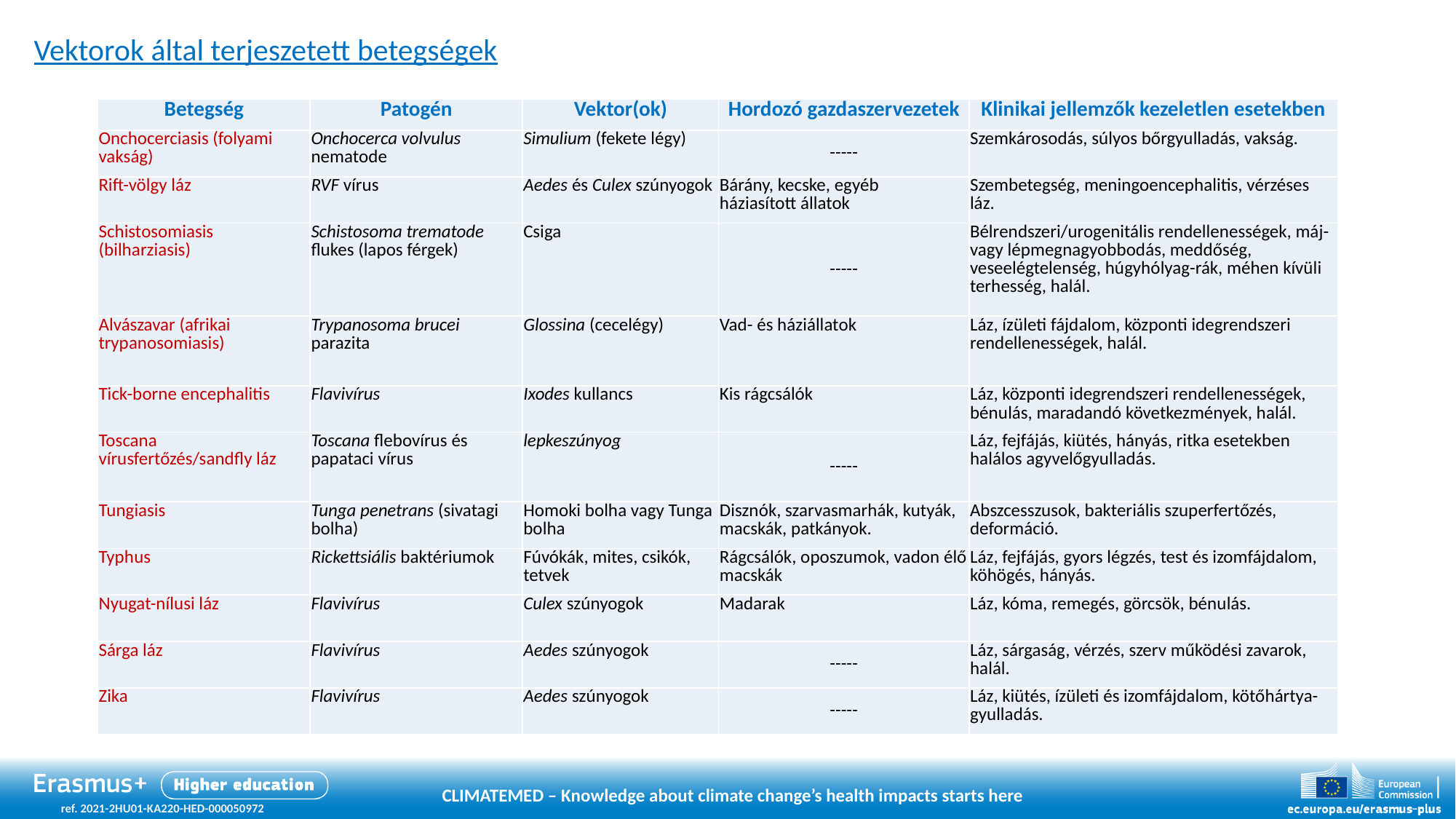

Vektorok által terjeszetett betegségek

| Betegség | Patogén | Vektor(ok) | Hordozó gazdaszervezetek | Klinikai jellemzők kezeletlen esetekben |
| --- | --- | --- | --- | --- |
| Onchocerciasis (folyami vakság) | Onchocerca volvulus nematode | Simulium (fekete légy) | ----- | Szemkárosodás, súlyos bőrgyulladás, vakság. |
| Rift-völgy láz | RVF vírus | Aedes és Culex szúnyogok | Bárány, kecske, egyéb háziasított állatok | Szembetegség, meningoencephalitis, vérzéses láz. |
| Schistosomiasis (bilharziasis) | Schistosoma trematode flukes (lapos férgek) | Csiga | ----- | Bélrendszeri/urogenitális rendellenességek, máj- vagy lépmegnagyobbodás, meddőség, veseelégtelenség, húgyhólyag-rák, méhen kívüli terhesség, halál. |
| Alvászavar (afrikai trypanosomiasis) | Trypanosoma brucei parazita | Glossina (cecelégy) | Vad- és háziállatok | Láz, ízületi fájdalom, központi idegrendszeri rendellenességek, halál. |
| Tick-borne encephalitis | Flavivírus | Ixodes kullancs | Kis rágcsálók | Láz, központi idegrendszeri rendellenességek, bénulás, maradandó következmények, halál. |
| Toscana vírusfertőzés/sandfly láz | Toscana flebovírus és papataci vírus | lepkeszúnyog | ----- | Láz, fejfájás, kiütés, hányás, ritka esetekben halálos agyvelőgyulladás. |
| Tungiasis | Tunga penetrans (sivatagi bolha) | Homoki bolha vagy Tunga bolha | Disznók, szarvasmarhák, kutyák, macskák, patkányok. | Abszcesszusok, bakteriális szuperfertőzés, deformáció. |
| Typhus | Rickettsiális baktériumok | Fúvókák, mites, csikók, tetvek | Rágcsálók, oposzumok, vadon élő macskák | Láz, fejfájás, gyors légzés, test és izomfájdalom, köhögés, hányás. |
| Nyugat-nílusi láz | Flavivírus | Culex szúnyogok | Madarak | Láz, kóma, remegés, görcsök, bénulás. |
| Sárga láz | Flavivírus | Aedes szúnyogok | ----- | Láz, sárgaság, vérzés, szerv működési zavarok, halál. |
| Zika | Flavivírus | Aedes szúnyogok | ----- | Láz, kiütés, ízületi és izomfájdalom, kötőhártya-gyulladás. |